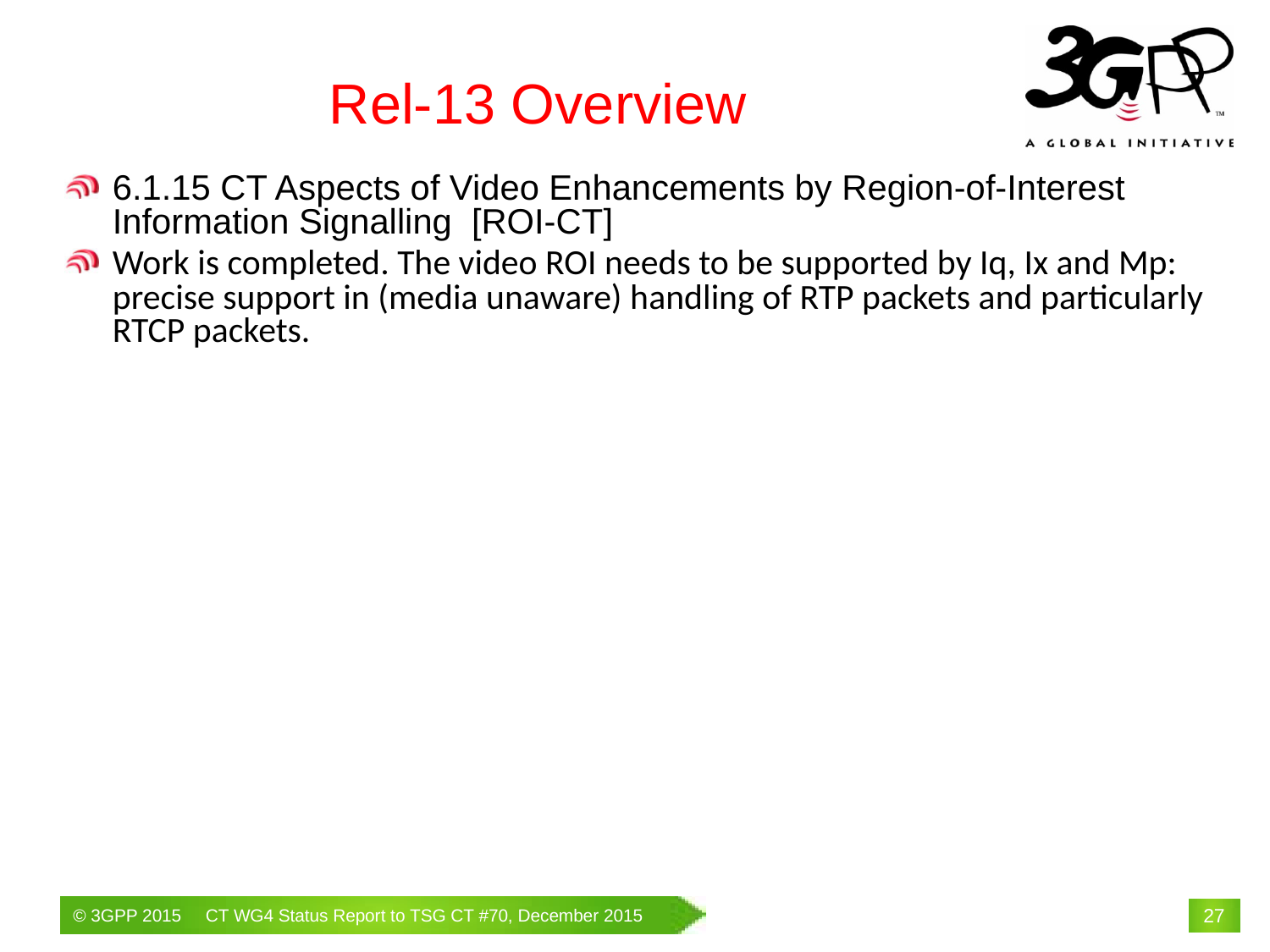

# Rel-13 Overview
6.1.15 CT Aspects of Video Enhancements by Region-of-Interest Information Signalling  [ROI-CT]
Work is completed. The video ROI needs to be supported by Iq, Ix and Mp: precise support in (media unaware) handling of RTP packets and particularly RTCP packets.